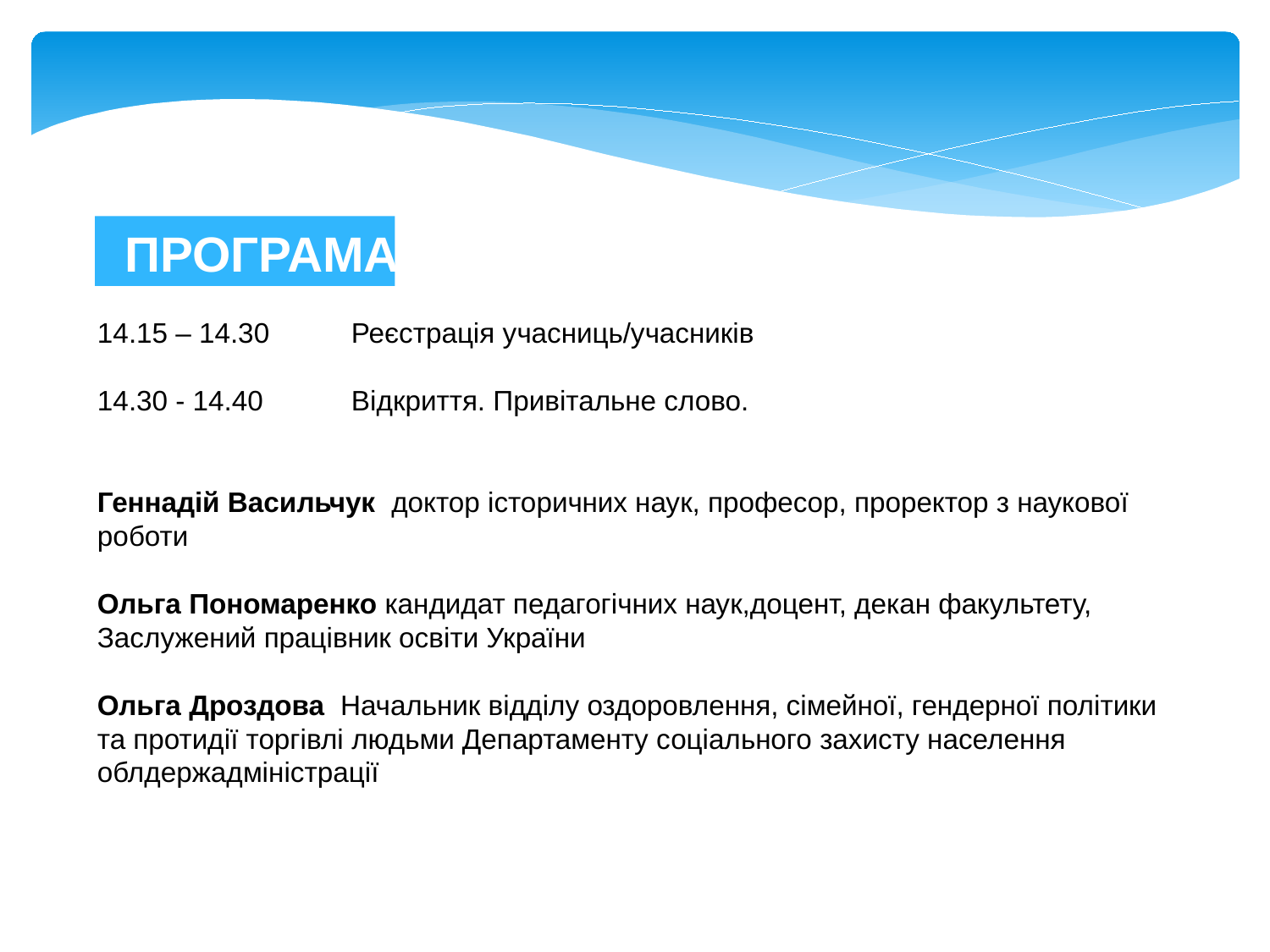

ПРОГРАМА

14.15 – 14.30 	Реєстрація учасниць/учасників

14.30 - 14.40	Відкриття. Привітальне слово.

Геннадій Васильчук  доктор історичних наук, професор, проректор з наукової роботи

Ольга Пономаренко кандидат педагогічних наук,доцент, декан факультету, Заслужений працівник освіти України

Ольга Дроздова  Начальник відділу оздоровлення, сімейної, гендерної політики та протидії торгівлі людьми Департаменту соціального захисту населення облдержадміністрації